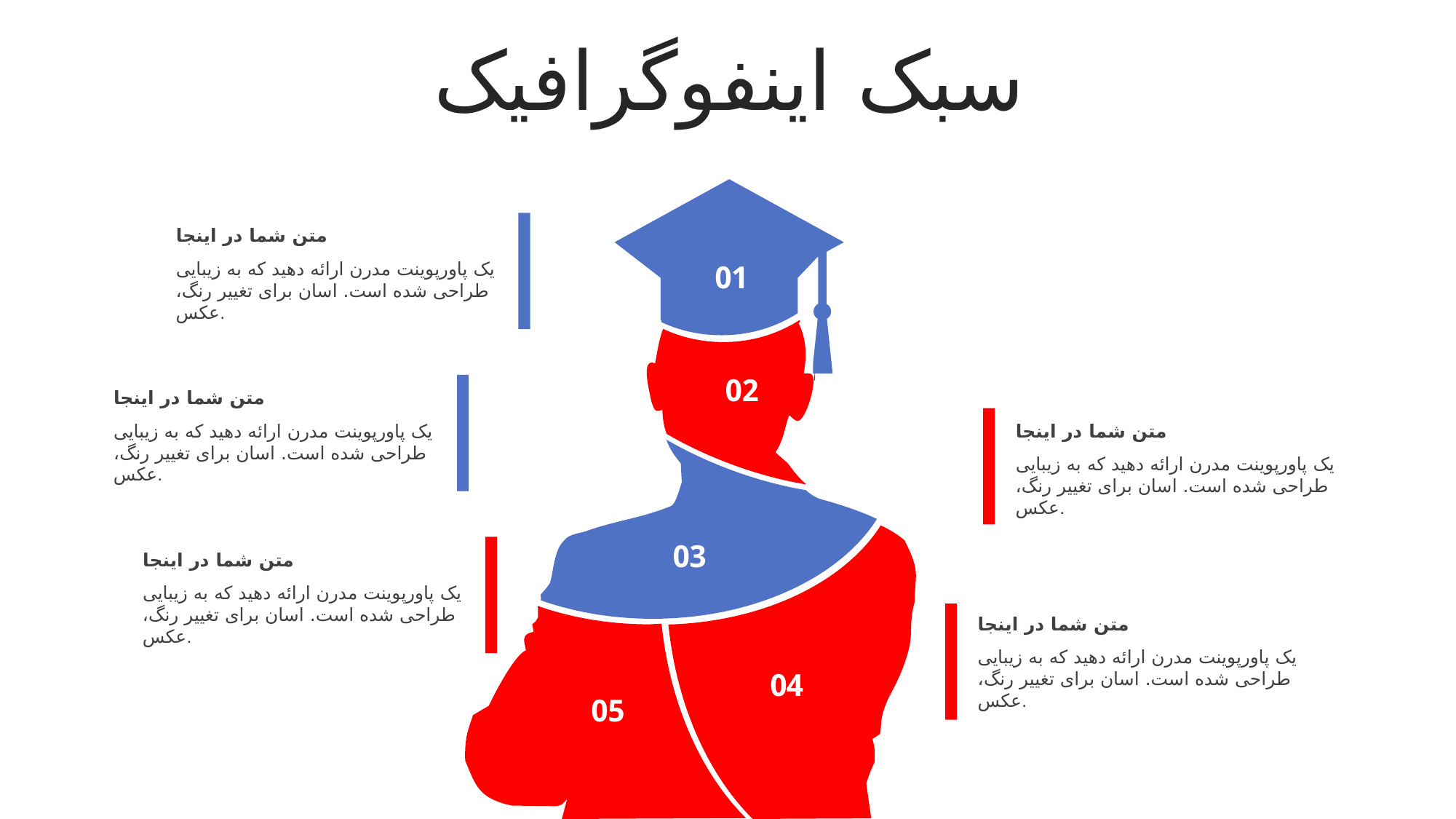

سبک اینفوگرافیک

01

02

03

04
05

متن شما در اینجا

یک پاورپوینت مدرن ارائه دهید که به زیبایی طراحی شده است. اسان برای تغییر رنگ، عکس.

متن شما در اینجا

یک پاورپوینت مدرن ارائه دهید که به زیبایی طراحی شده است. اسان برای تغییر رنگ، عکس.

متن شما در اینجا

یک پاورپوینت مدرن ارائه دهید که به زیبایی طراحی شده است. اسان برای تغییر رنگ، عکس.

متن شما در اینجا

یک پاورپوینت مدرن ارائه دهید که به زیبایی طراحی شده است. اسان برای تغییر رنگ، عکس.

متن شما در اینجا

یک پاورپوینت مدرن ارائه دهید که به زیبایی طراحی شده است. اسان برای تغییر رنگ، عکس.